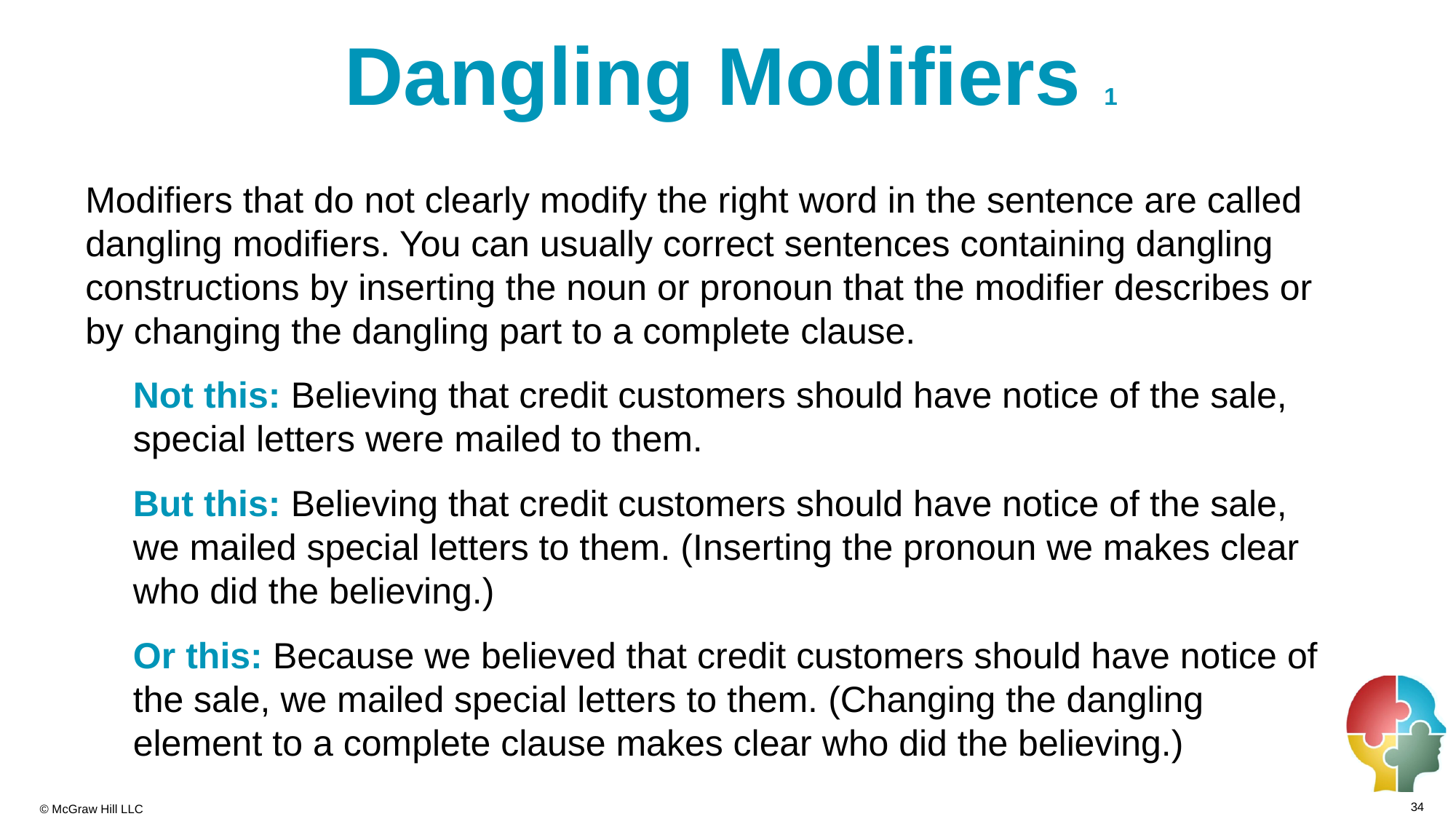

# Dangling Modifiers 1
Modifiers that do not clearly modify the right word in the sentence are called dangling modifiers. You can usually correct sentences containing dangling constructions by inserting the noun or pronoun that the modifier describes or by changing the dangling part to a complete clause.
Not this: Believing that credit customers should have notice of the sale, special letters were mailed to them.
But this: Believing that credit customers should have notice of the sale, we mailed special letters to them. (Inserting the pronoun we makes clear who did the believing.)
Or this: Because we believed that credit customers should have notice of the sale, we mailed special letters to them. (Changing the dangling element to a complete clause makes clear who did the believing.)
34